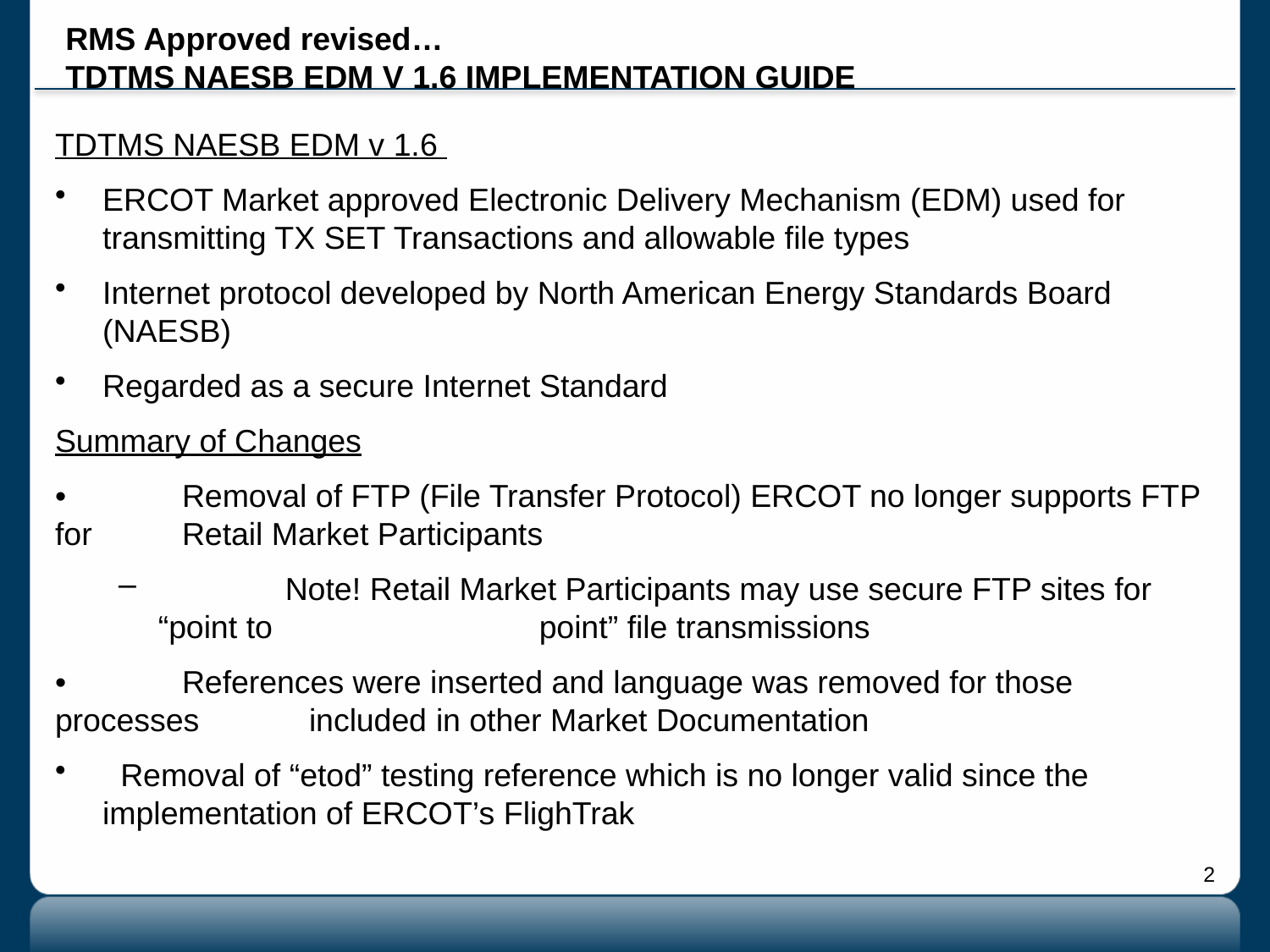

# RMS Approved revised… TDTMS NAESB EDM V 1.6 IMPLEMENTATION GUIDE
TDTMS NAESB EDM v 1.6
ERCOT Market approved Electronic Delivery Mechanism (EDM) used for transmitting TX SET Transactions and allowable file types
Internet protocol developed by North American Energy Standards Board (NAESB)
Regarded as a secure Internet Standard
Summary of Changes
•	Removal of FTP (File Transfer Protocol) ERCOT no longer supports FTP for  	Retail Market Participants
	Note! Retail Market Participants may use secure FTP sites for “point to 			point” file transmissions
•	References were inserted and language was removed for those processes 	included	in other Market Documentation
  Removal of “etod” testing reference which is no longer valid since the   	implementation of ERCOT’s FlighTrak